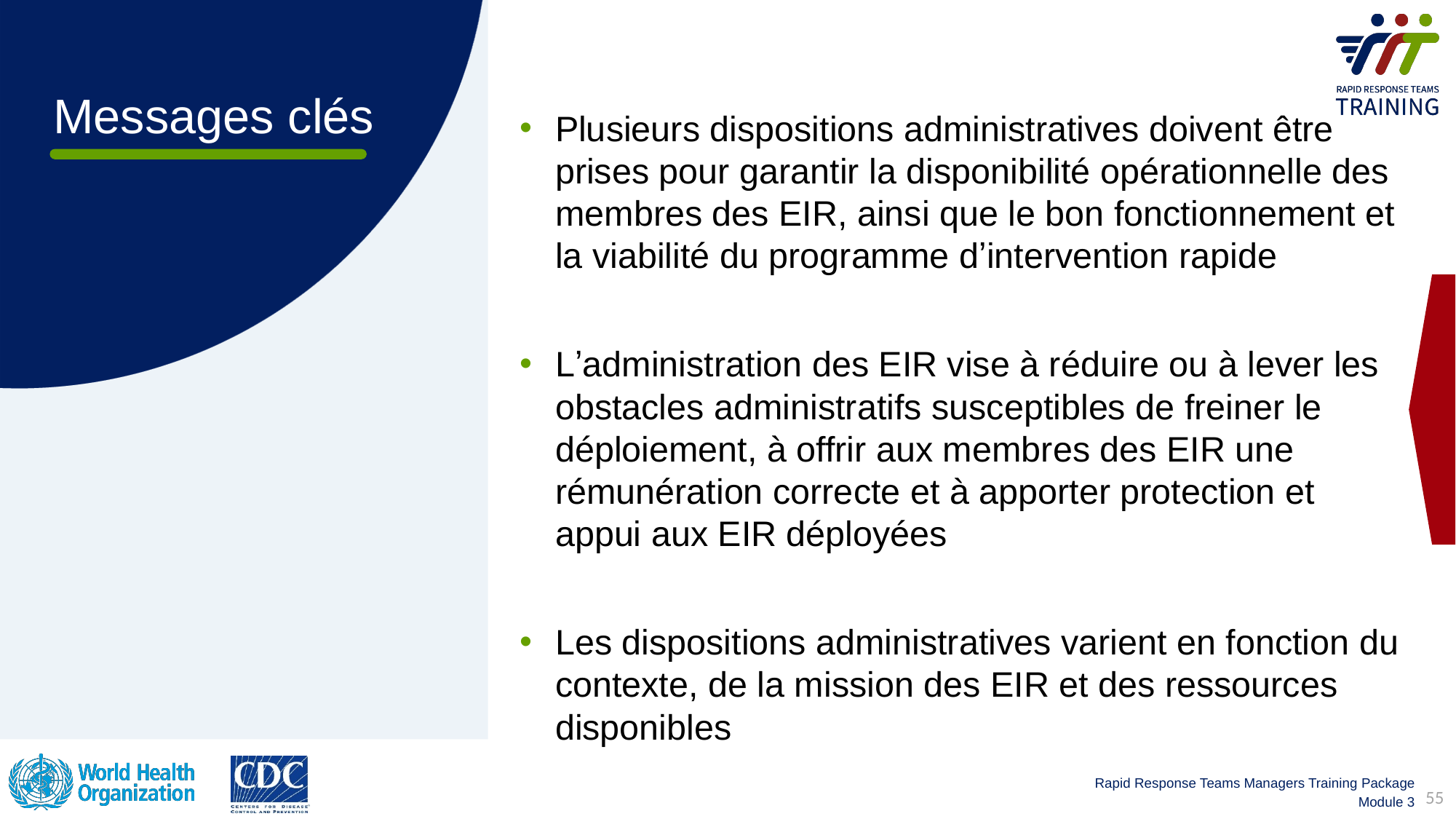

Plusieurs dispositions administratives doivent être prises pour garantir la disponibilité opérationnelle des membres des EIR, ainsi que le bon fonctionnement et la viabilité du programme dʼintervention rapide

Lʼadministration des EIR vise à réduire ou à lever les obstacles administratifs susceptibles de freiner le déploiement, à offrir aux membres des EIR une rémunération correcte et à apporter protection et appui aux EIR déployées

Les dispositions administratives varient en fonction du contexte, de la mission des EIR et des ressources disponibles

55